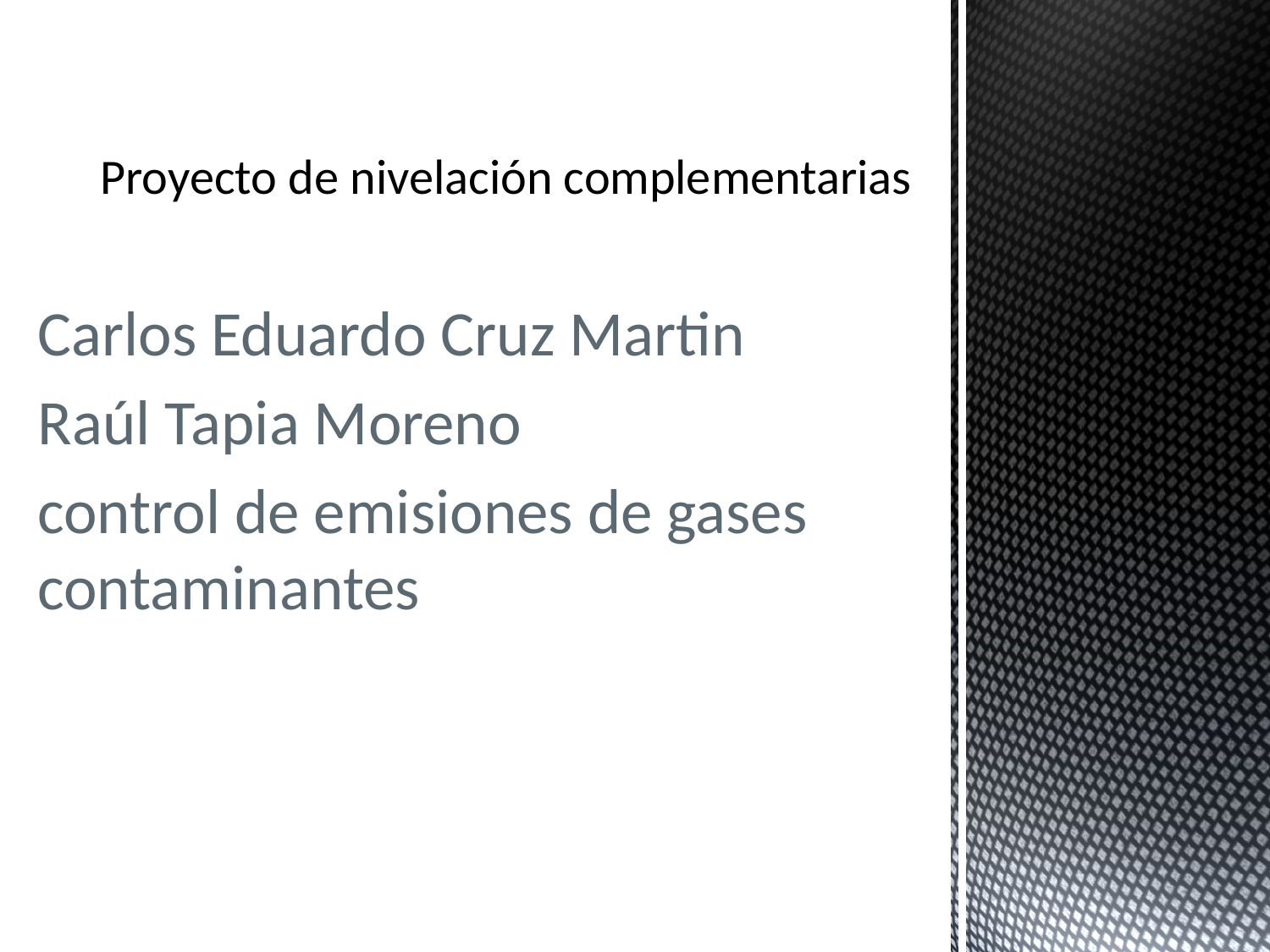

# Proyecto de nivelación complementarias
Carlos Eduardo Cruz Martin
Raúl Tapia Moreno
control de emisiones de gases contaminantes